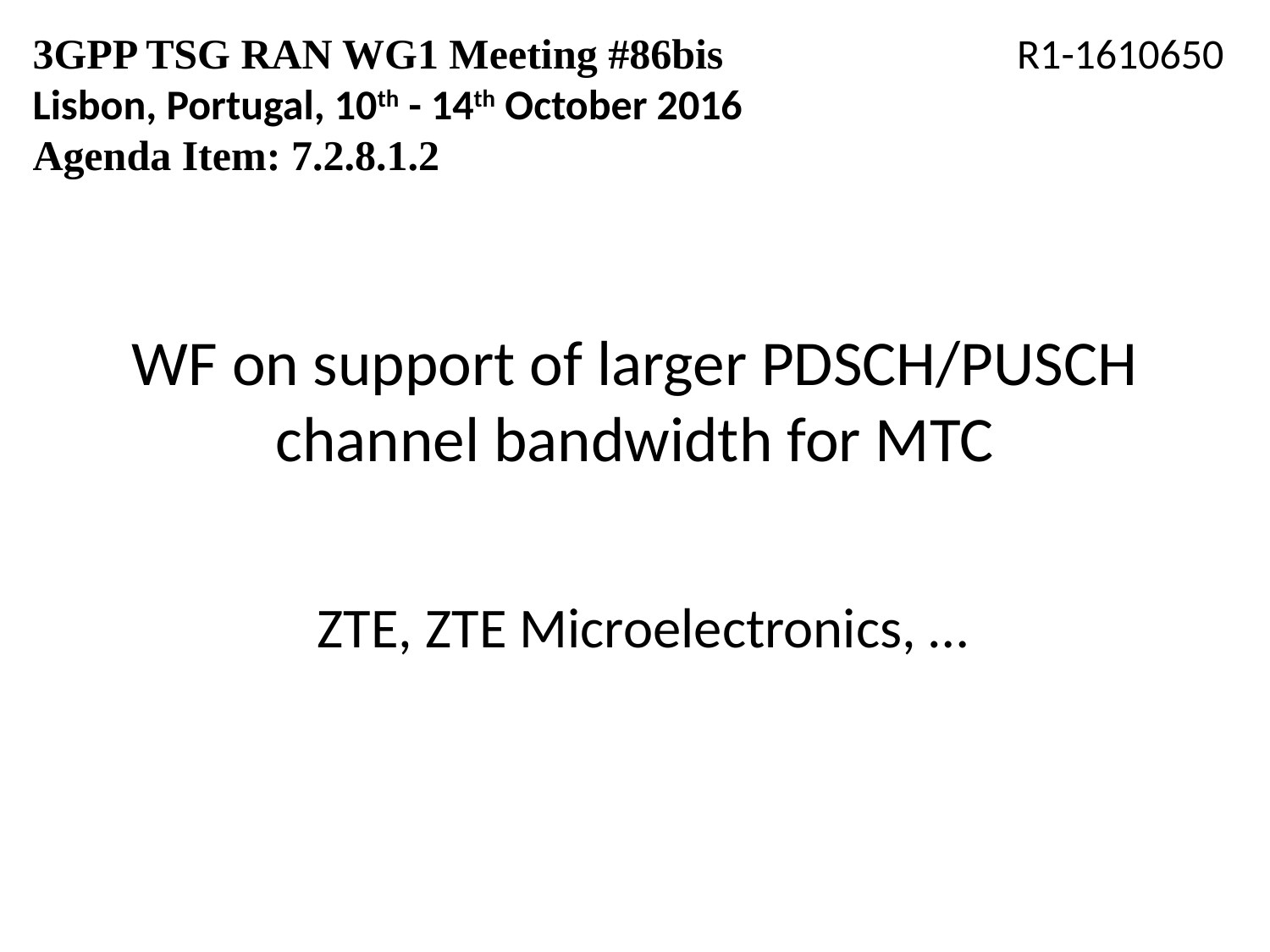

3GPP TSG RAN WG1 Meeting #86bis		         R1-1610650
Lisbon, Portugal, 10th - 14th October 2016
Agenda Item: 7.2.8.1.2

# WF on support of larger PDSCH/PUSCH channel bandwidth for MTC
ZTE, ZTE Microelectronics, …